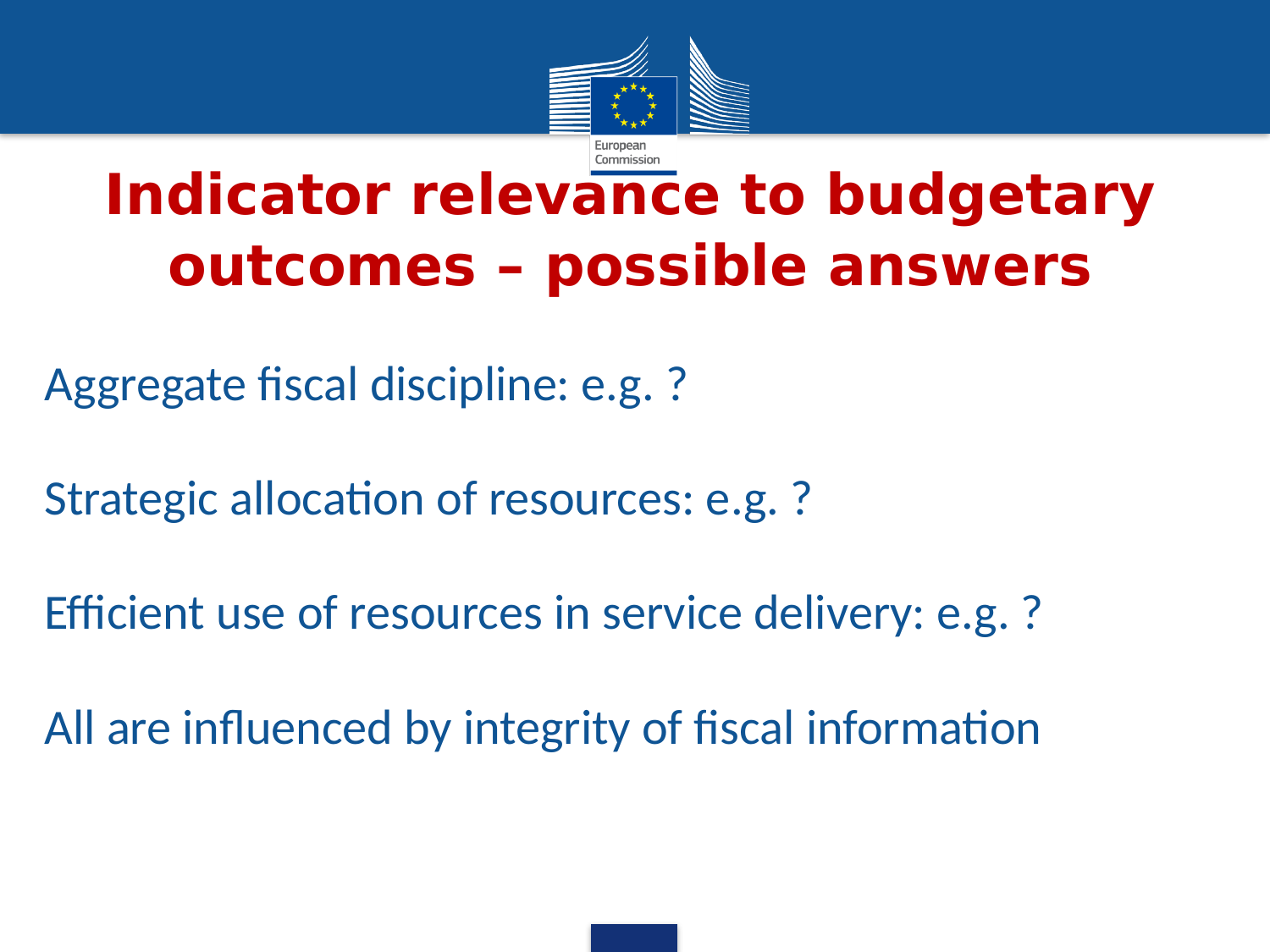

# Indicator relevance to budgetary outcomes – possible answers
Aggregate fiscal discipline: e.g. ?

Strategic allocation of resources: e.g. ?

Efficient use of resources in service delivery: e.g. ?

All are influenced by integrity of fiscal information